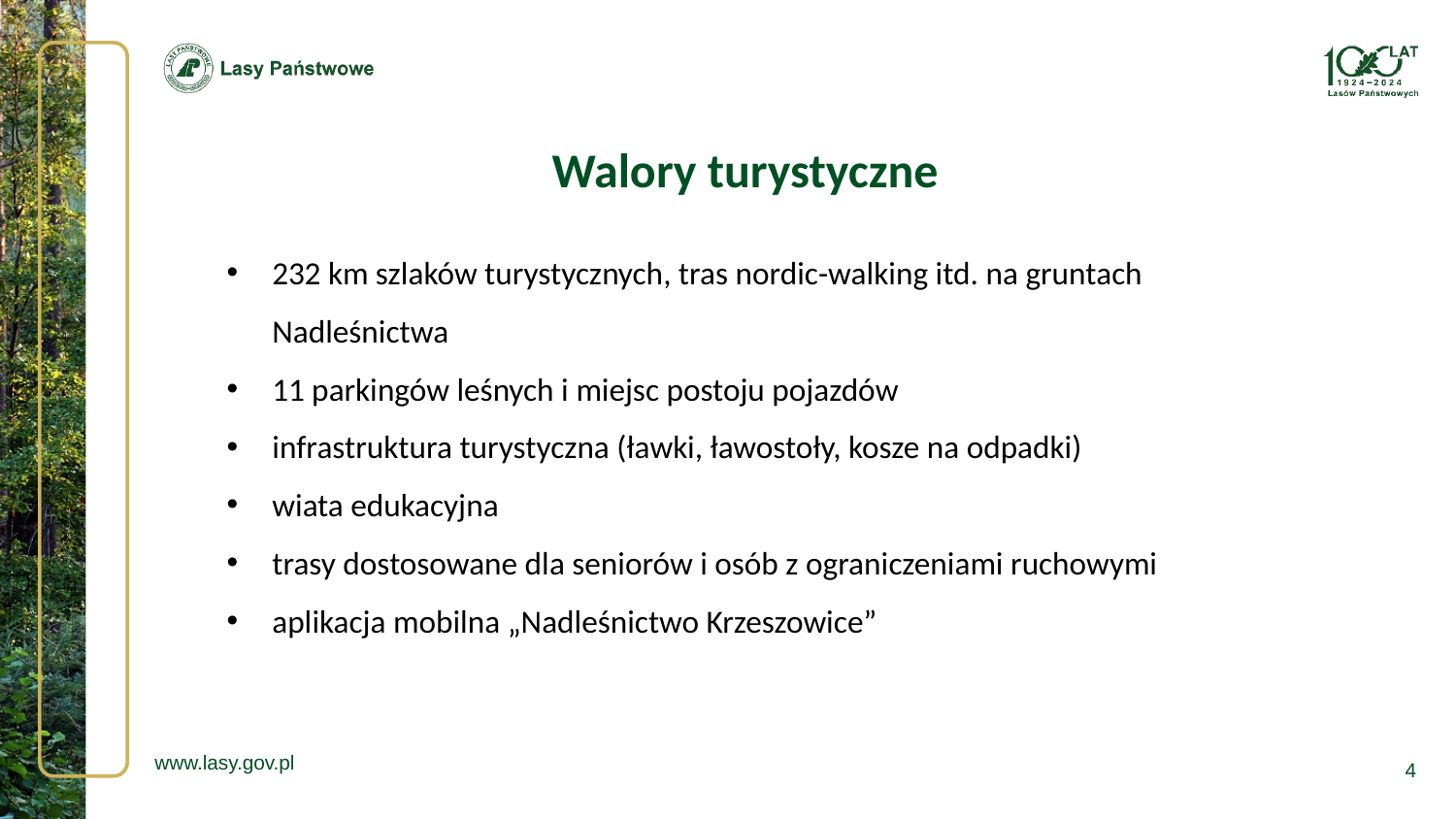

Walory turystyczne
232 km szlaków turystycznych, tras nordic-walking itd. na gruntach Nadleśnictwa
11 parkingów leśnych i miejsc postoju pojazdów
infrastruktura turystyczna (ławki, ławostoły, kosze na odpadki)
wiata edukacyjna
trasy dostosowane dla seniorów i osób z ograniczeniami ruchowymi
aplikacja mobilna „Nadleśnictwo Krzeszowice”